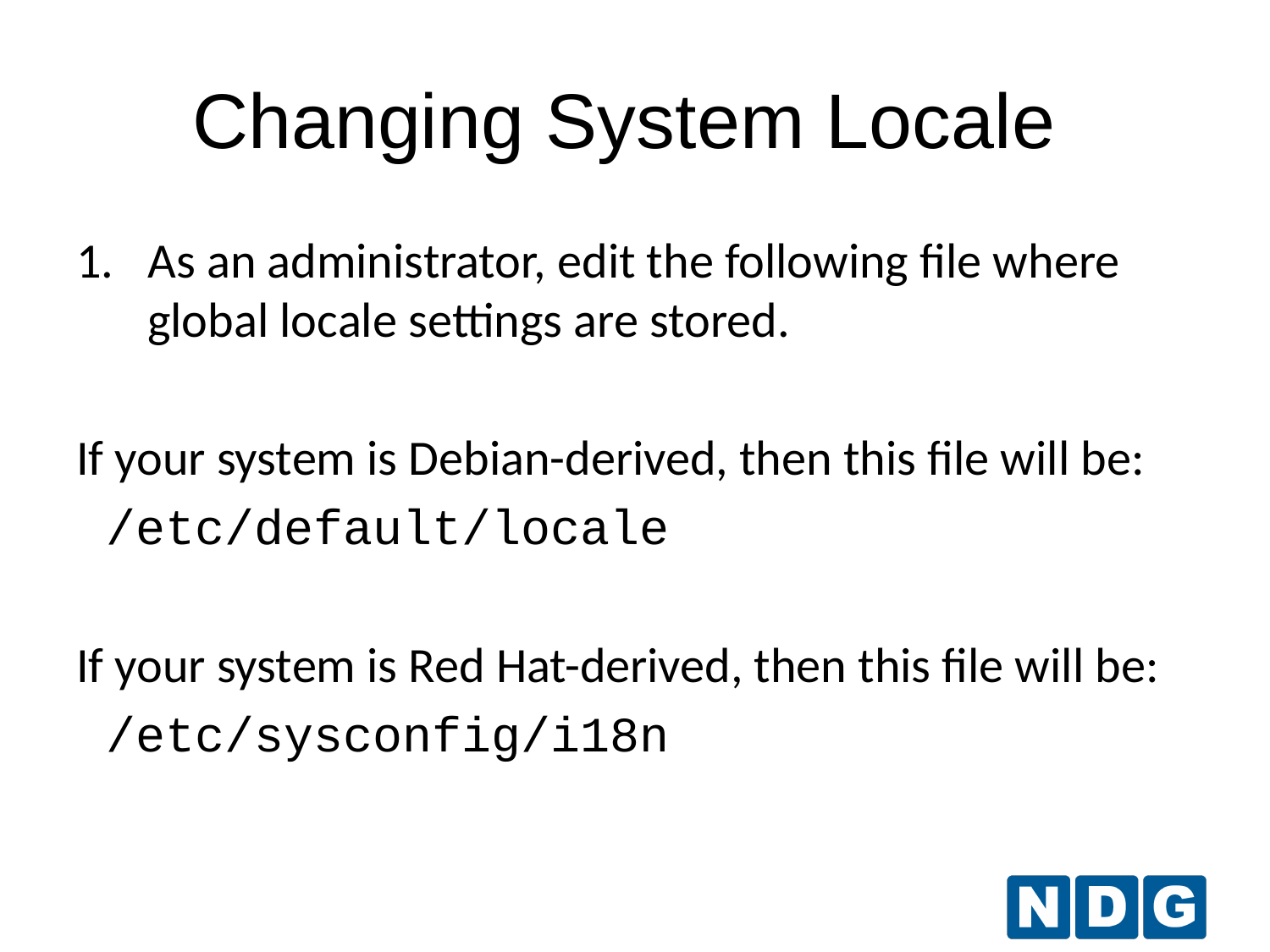

Changing System Locale
As an administrator, edit the following file where global locale settings are stored.

If your system is Debian-derived, then this file will be:
 /etc/default/locale

If your system is Red Hat-derived, then this file will be:
 /etc/sysconfig/i18n